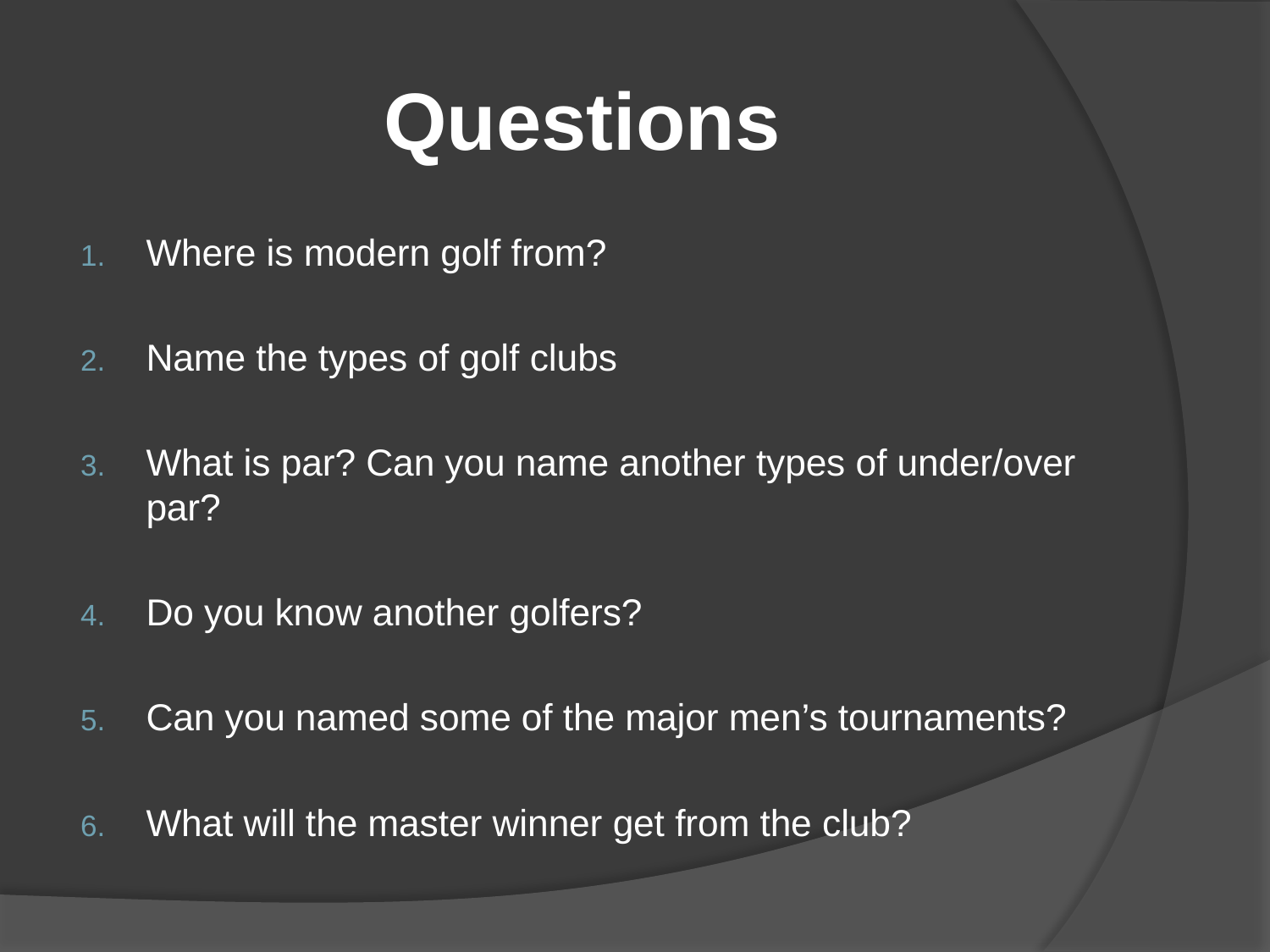

# Questions
Where is modern golf from?

Name the types of golf clubs

What is par? Can you name another types of under/over par?

Do you know another golfers?

Can you named some of the major men’s tournaments?

What will the master winner get from the club?